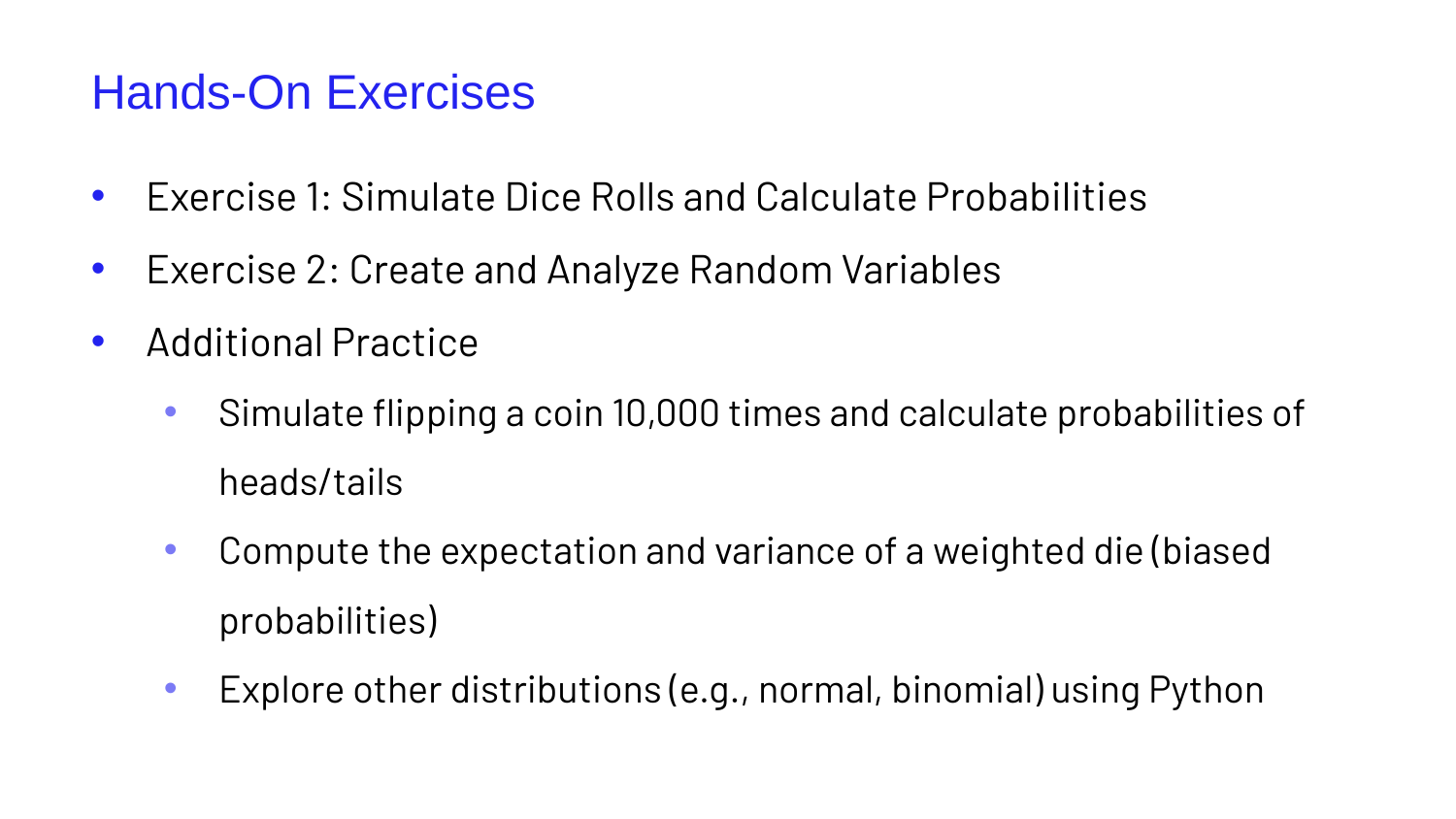

Hands-On Exercises
Exercise 1: Simulate Dice Rolls and Calculate Probabilities
Exercise 2: Create and Analyze Random Variables
Additional Practice
Simulate flipping a coin 10,000 times and calculate probabilities of heads/tails
Compute the expectation and variance of a weighted die (biased probabilities)
Explore other distributions (e.g., normal, binomial) using Python